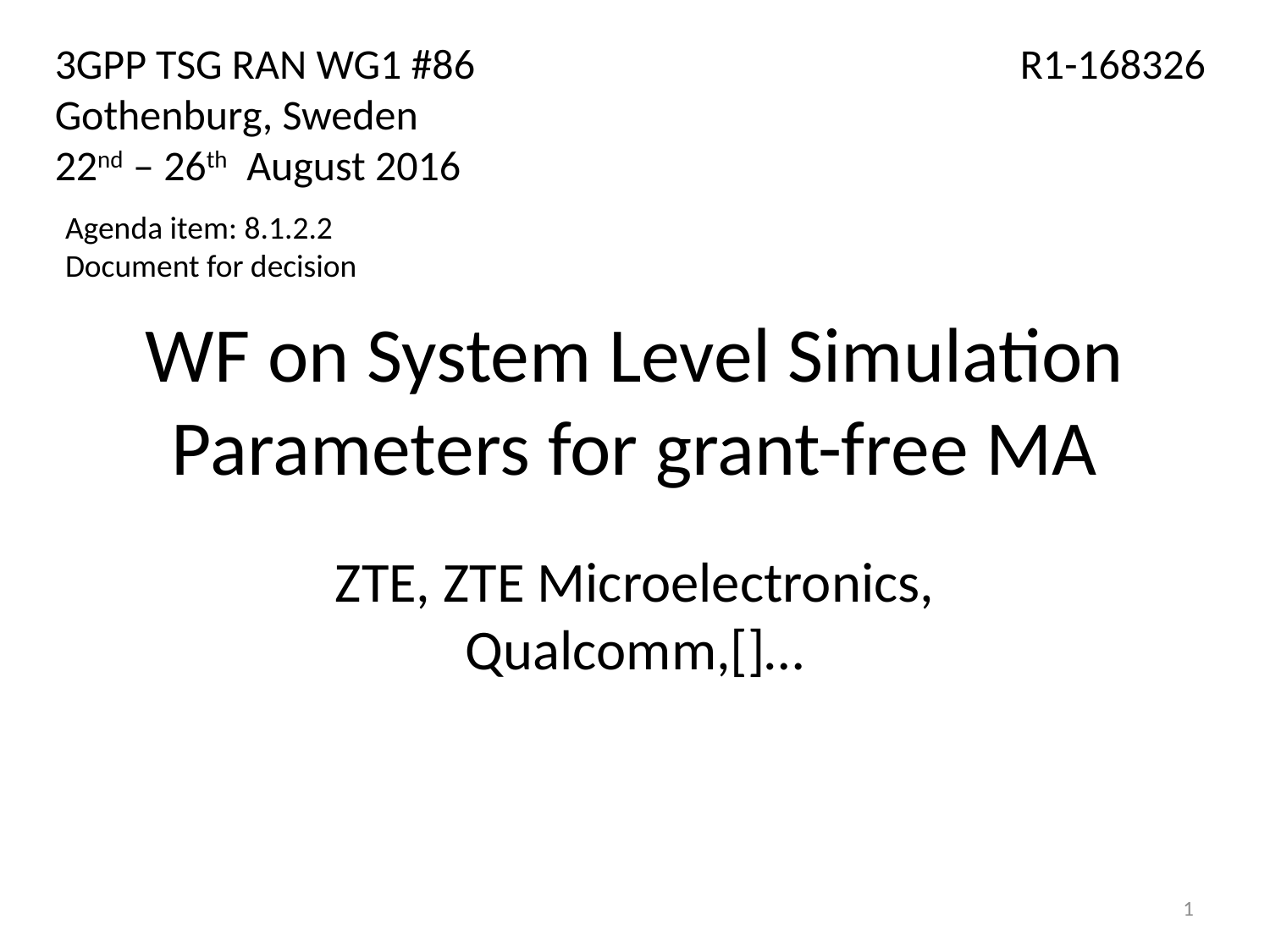

3GPP TSG RAN WG1 #86				        R1-168326
Gothenburg, Sweden
22nd – 26th  August 2016
Agenda item: 8.1.2.2
Document for decision
# WF on System Level Simulation Parameters for grant-free MA
ZTE, ZTE Microelectronics, Qualcomm,[]…
1